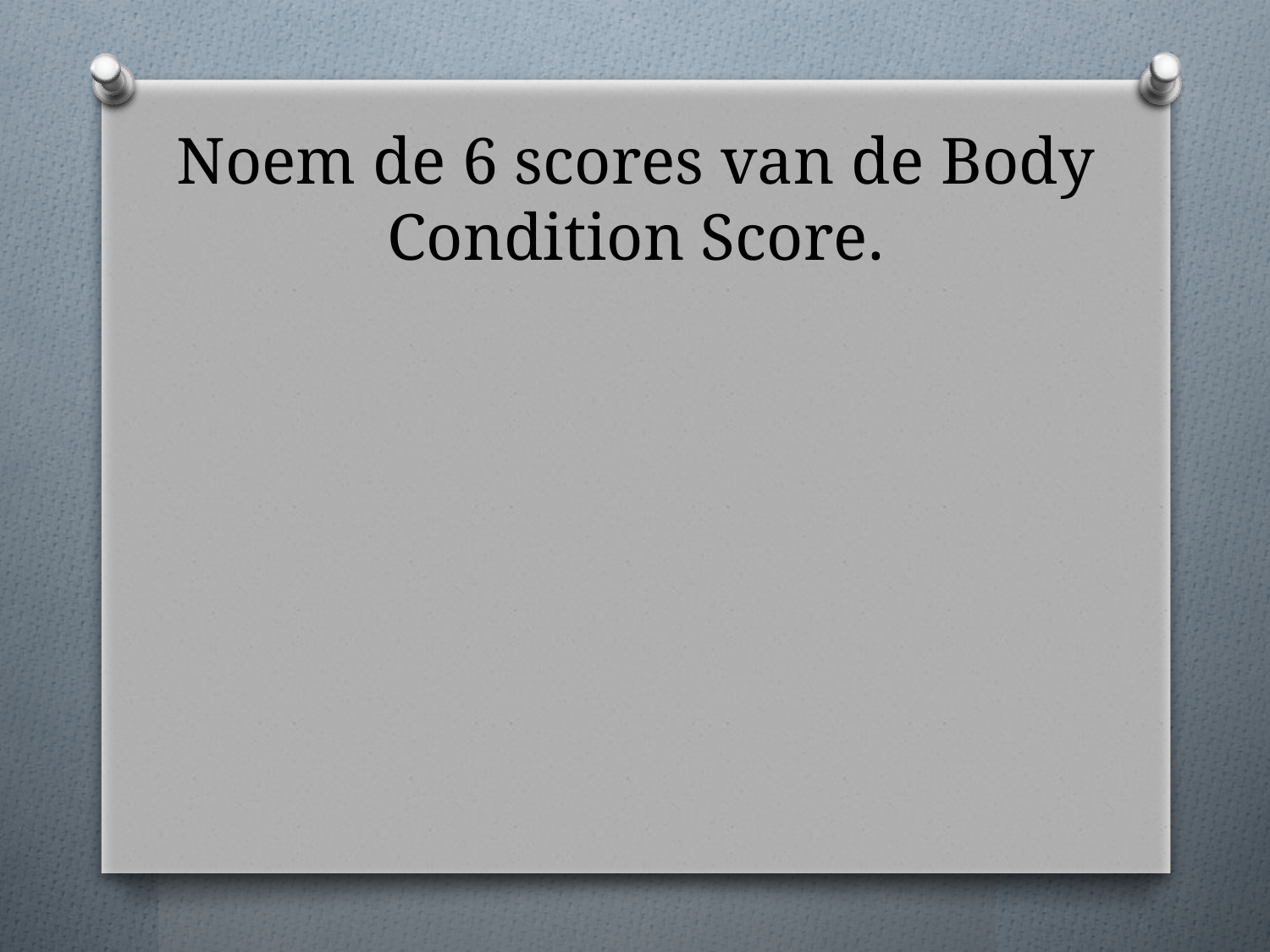

# Noem de 6 scores van de Body Condition Score.